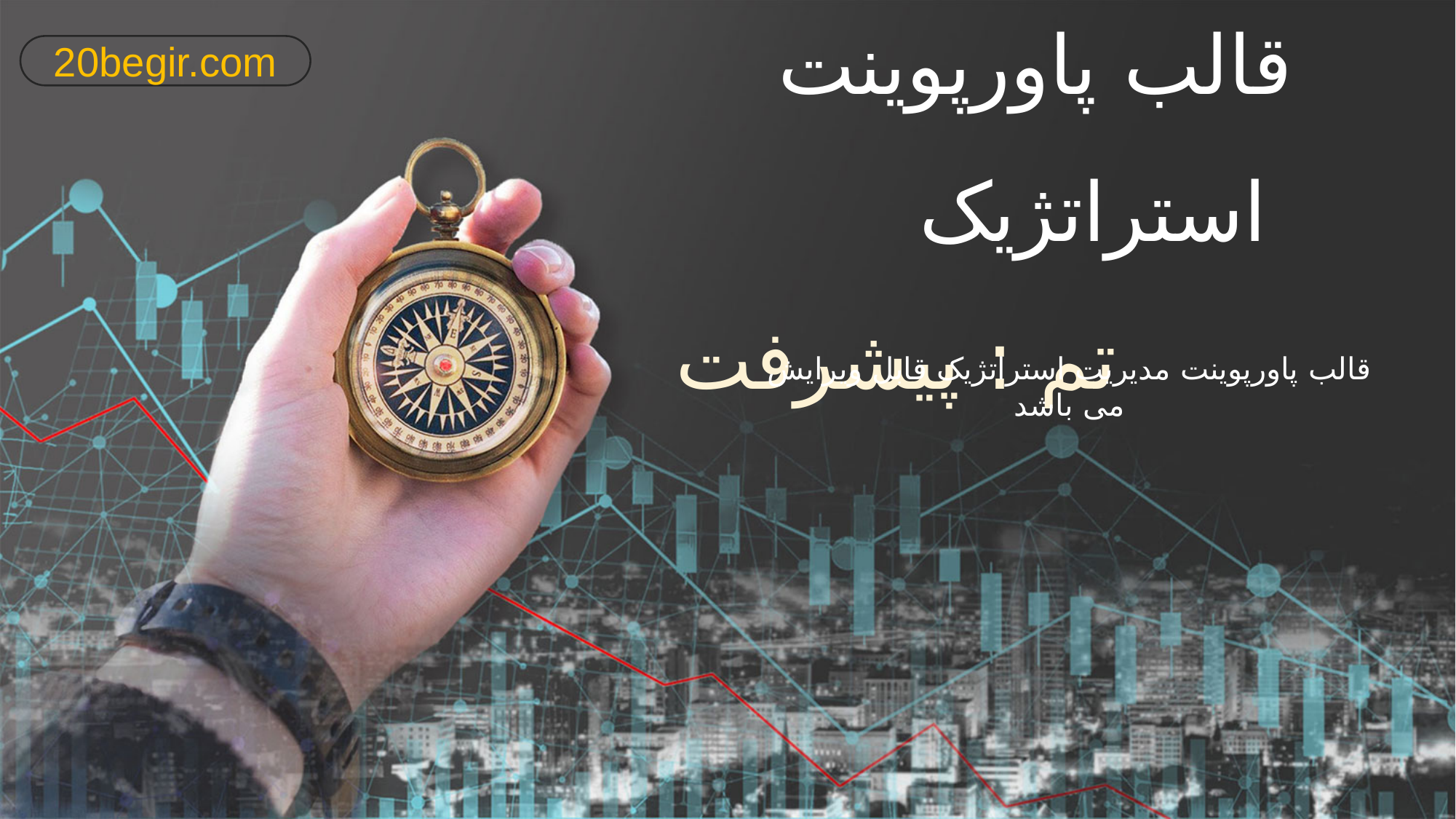

20begir.com
قالب پاورپوینت استراتژیک
تم : پیشرفت
قالب پاورپوینت مدیریت استراتژیک قابل ویرایش می باشد